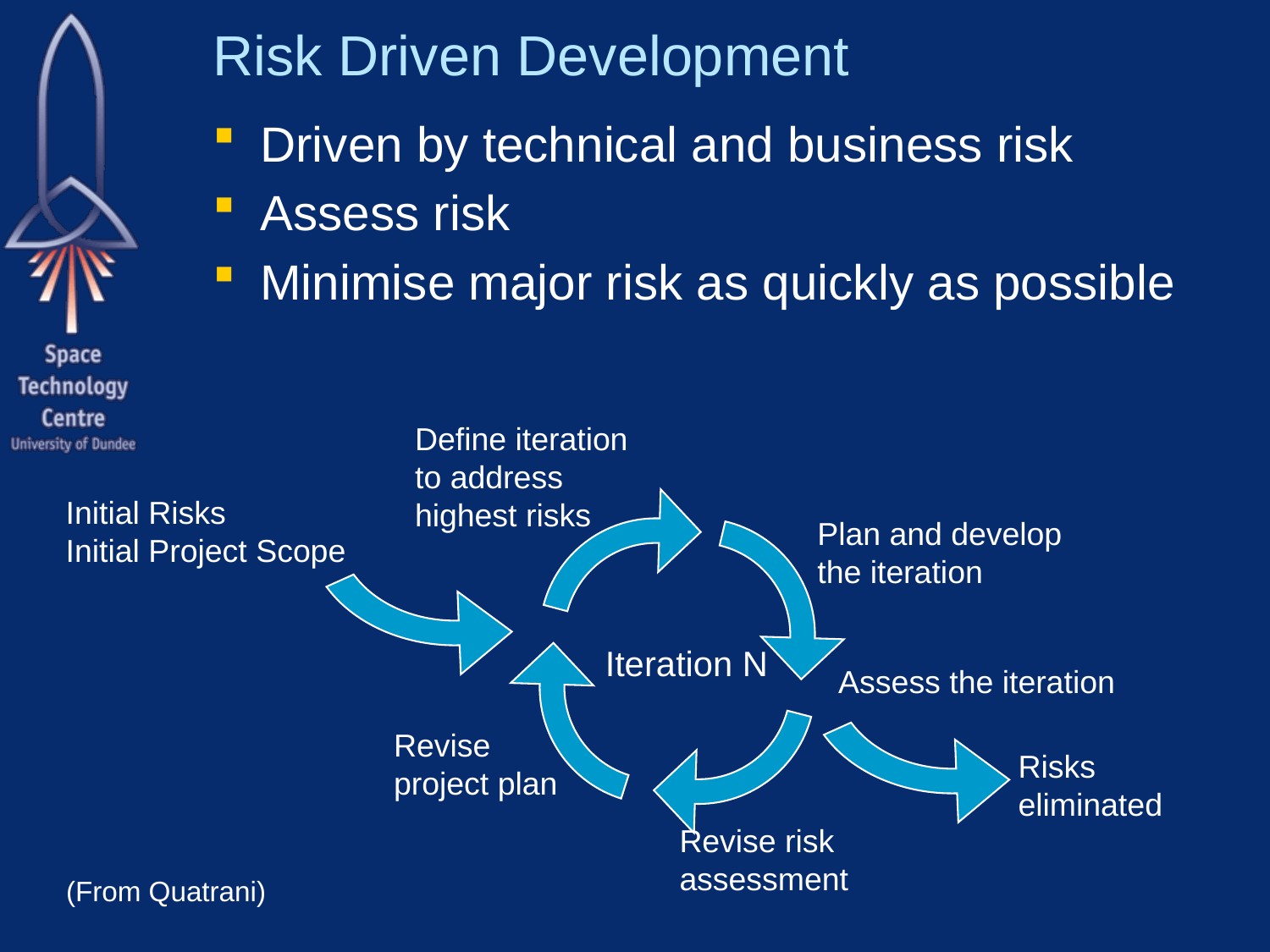

# Risk Driven Development
Driven by technical and business risk
Assess risk
Minimise major risk as quickly as possible

Define iteration
to address
highest risks
Initial Risks
Initial Project Scope
Plan and develop
the iteration

Iteration N
Assess the iteration
Revise
project plan
Risks
eliminated
Revise risk
assessment
(From Quatrani)